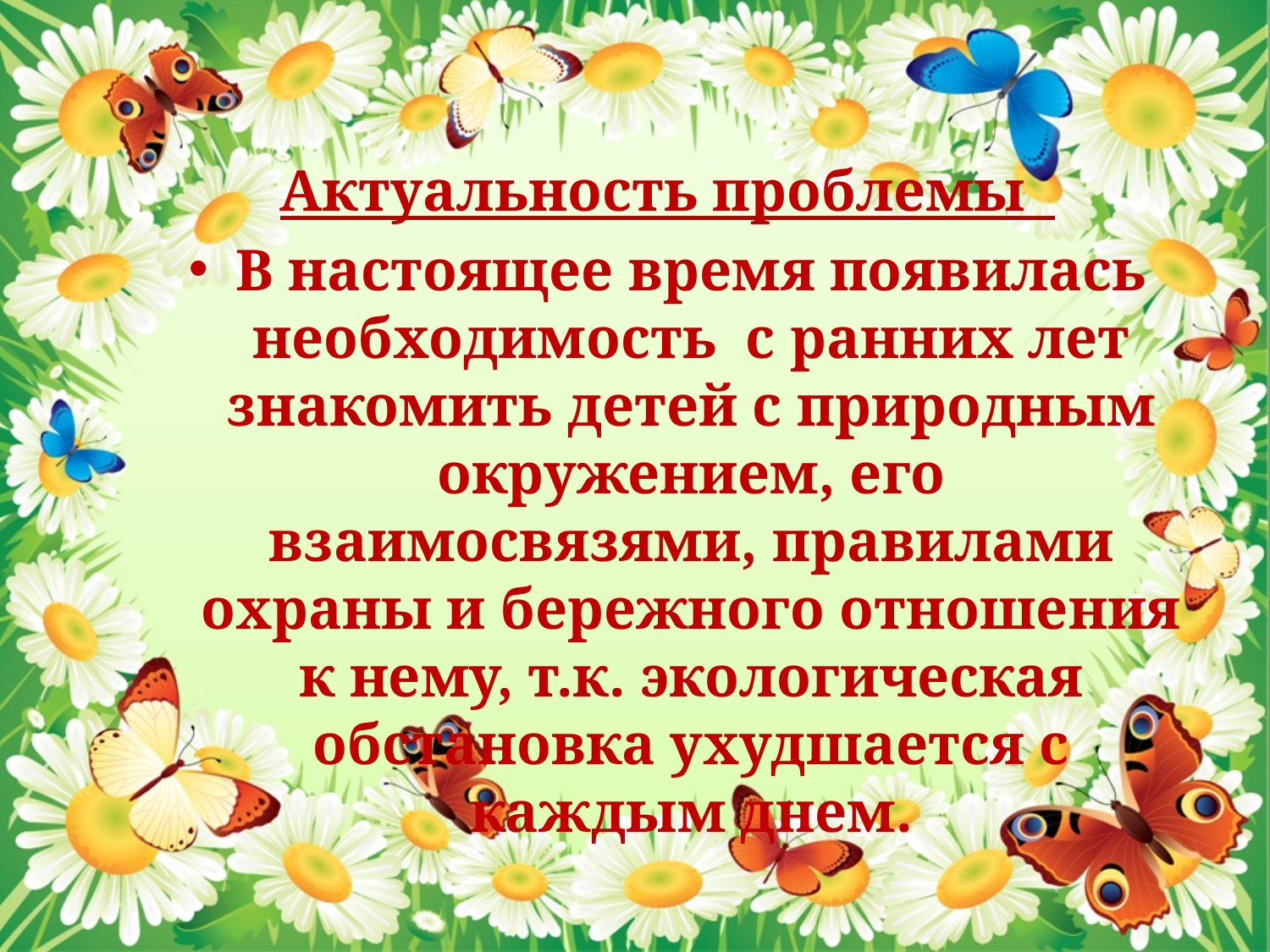

Актуальность проблемы
В настоящее время появилась необходимость  с ранних лет знакомить детей с природным окружением, его взаимосвязями, правилами охраны и бережного отношения к нему, т.к. экологическая обстановка ухудшается с каждым днем.